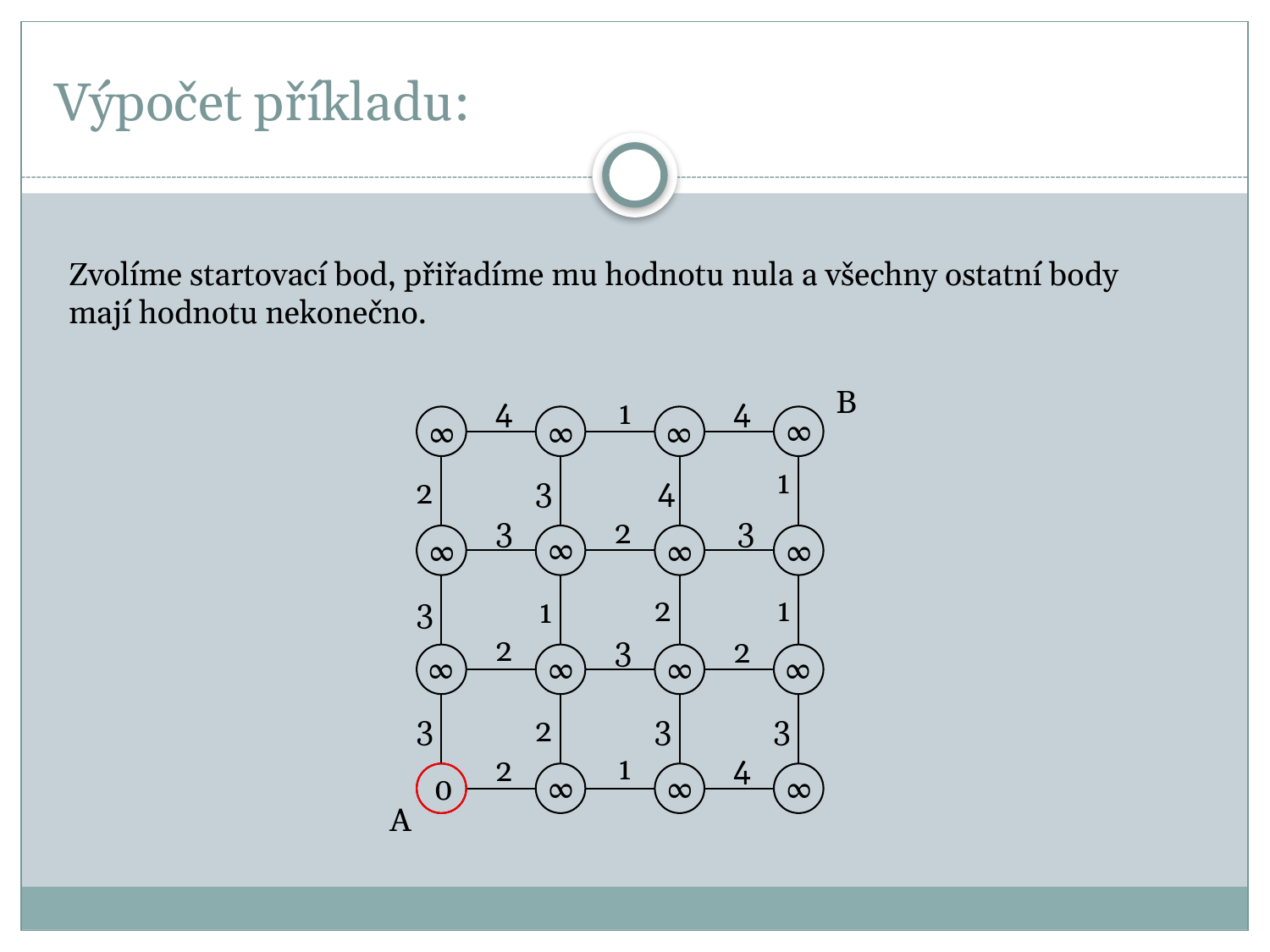

# Výpočet příkladu:
Zvolíme startovací bod, přiřadíme mu hodnotu nula a všechny ostatní body
mají hodnotu nekonečno.
B
4
4
1
∞

∞

∞

∞

1
3
4
2
3
3
2
∞

∞

∞

∞
2
1
3
1
2
3
2
∞
∞
∞
∞

3
3
3
2
1
4
2
0
∞
∞
∞

A